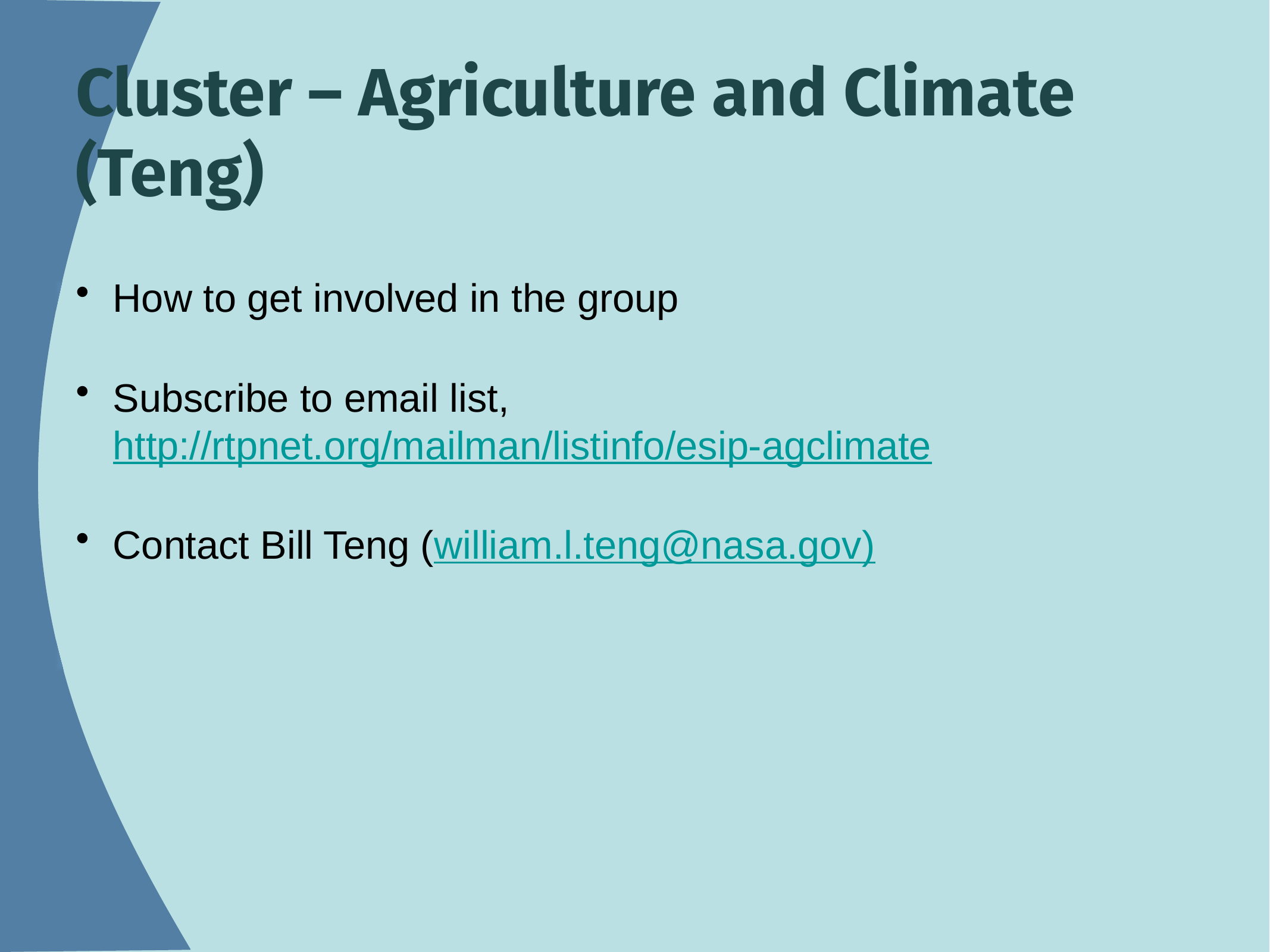

# Cluster – Agriculture and Climate (Teng)
How to get involved in the group
Subscribe to email list, http://rtpnet.org/mailman/listinfo/esip-agclimate
Contact Bill Teng (william.l.teng@nasa.gov)